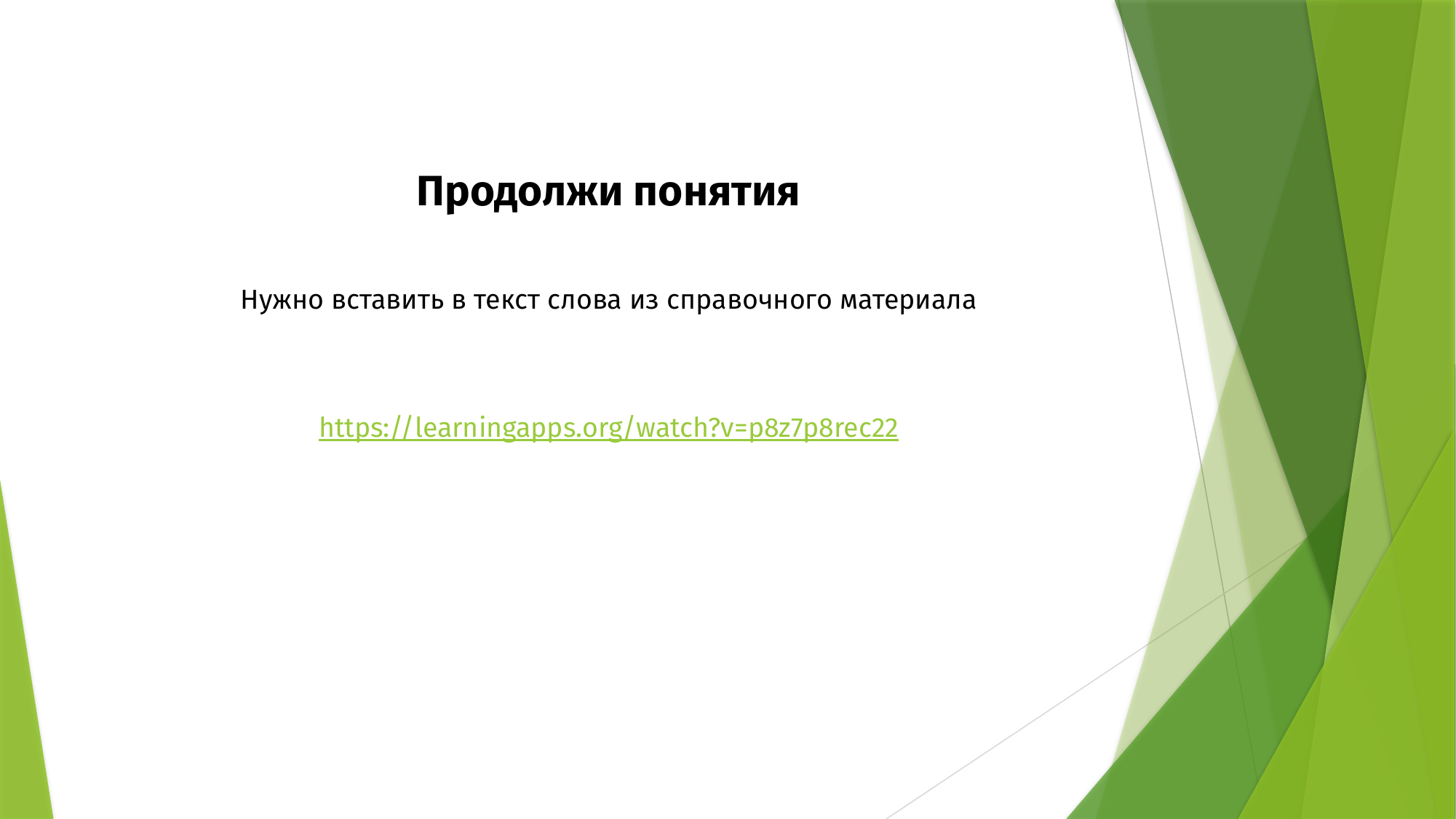

Продолжи понятия
Нужно вставить в текст слова из справочного материала
https://learningapps.org/watch?v=p8z7p8rec22